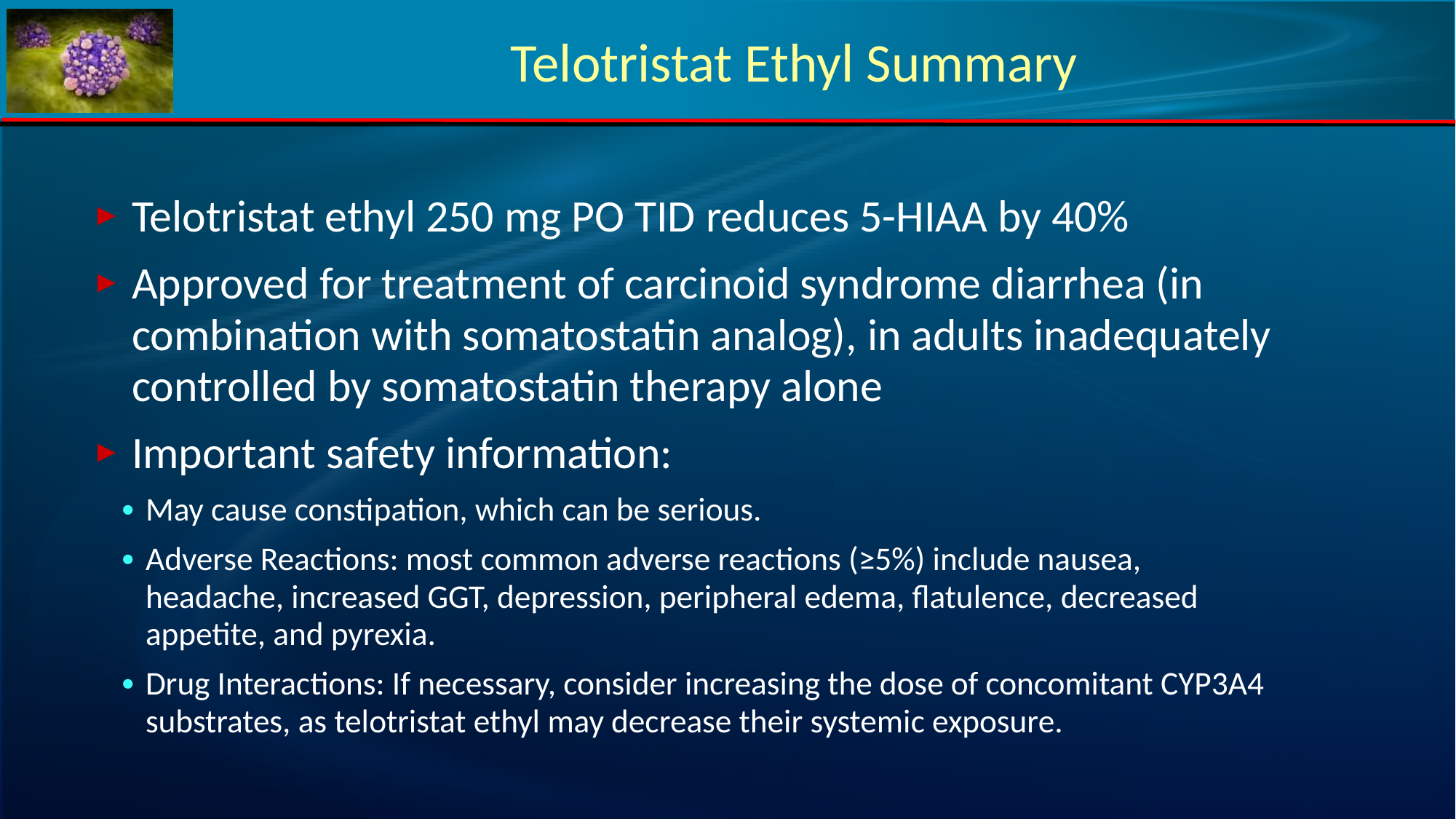

# Telotristat Ethyl Summary

Telotristat ethyl 250 mg PO TID reduces 5-HIAA by 40%
Approved for treatment of carcinoid syndrome diarrhea (in combination with somatostatin analog), in adults inadequately controlled by somatostatin therapy alone
Important safety information:
May cause constipation, which can be serious.
Adverse Reactions: most common adverse reactions (≥5%) include nausea, headache, increased GGT, depression, peripheral edema, flatulence, decreased appetite, and pyrexia.
Drug Interactions: If necessary, consider increasing the dose of concomitant CYP3A4 substrates, as telotristat ethyl may decrease their systemic exposure.